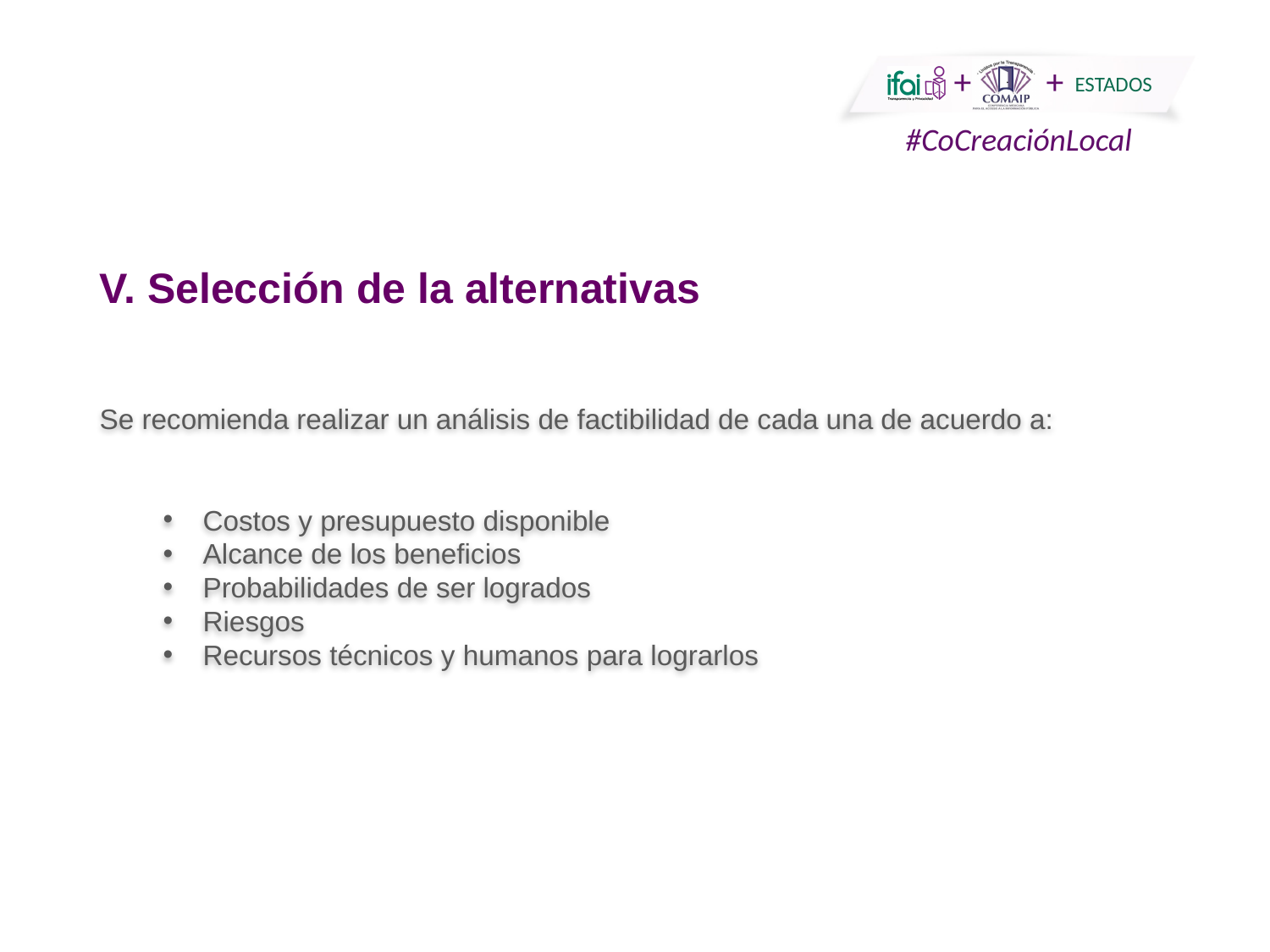

Se recomienda realizar un análisis de factibilidad de cada una de acuerdo a:

Costos y presupuesto disponible
Alcance de los beneficios
Probabilidades de ser logrados
Riesgos
Recursos técnicos y humanos para lograrlos
V. Selección de la alternativas